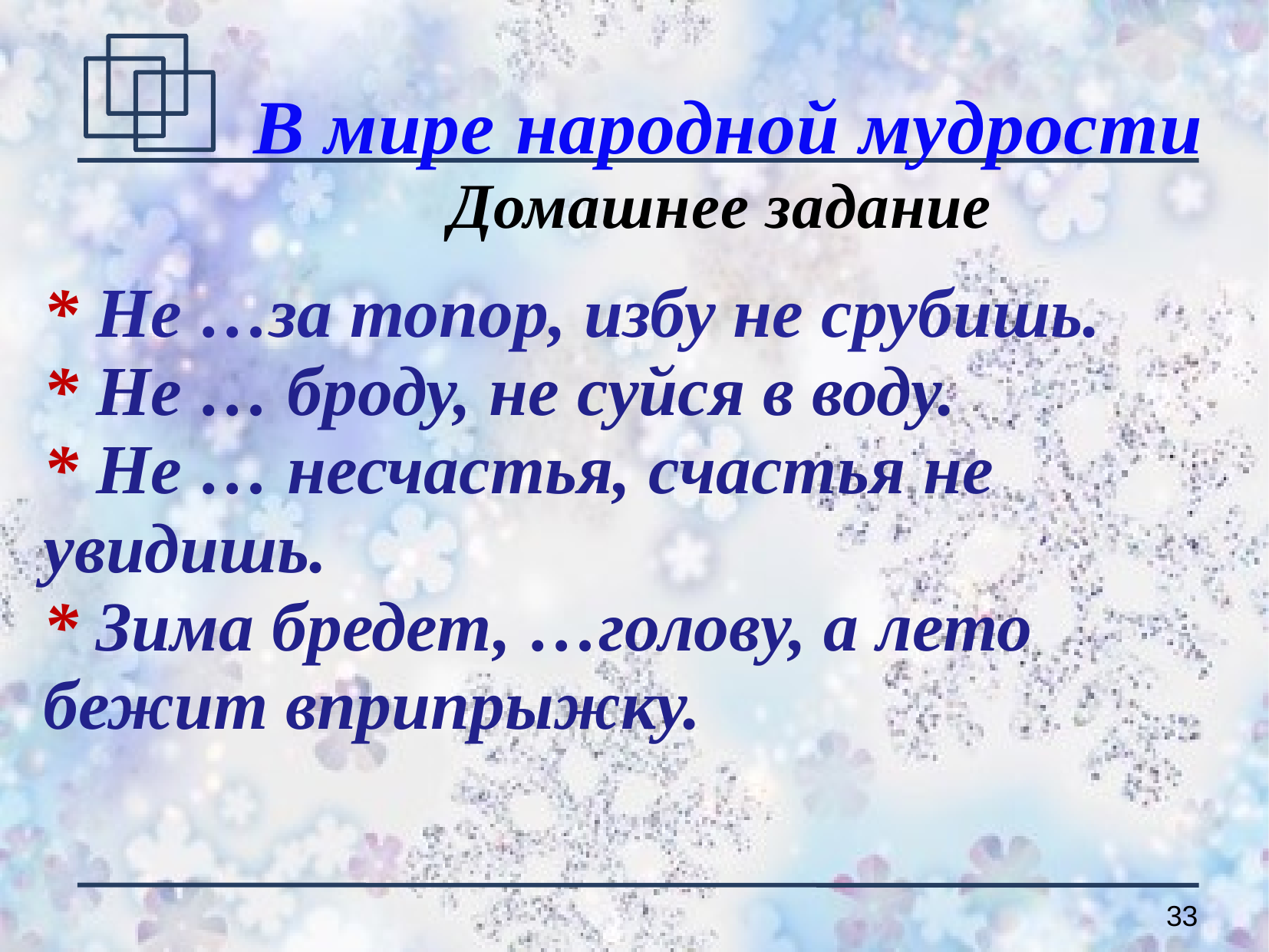

#
В мире народной мудрости
Домашнее задание
* Не …за топор, избу не срубишь.
* Не … броду, не суйся в воду.
* Не … несчастья, счастья не  увидишь.
* Зима бредет, …голову, а лето бежит вприпрыжку.